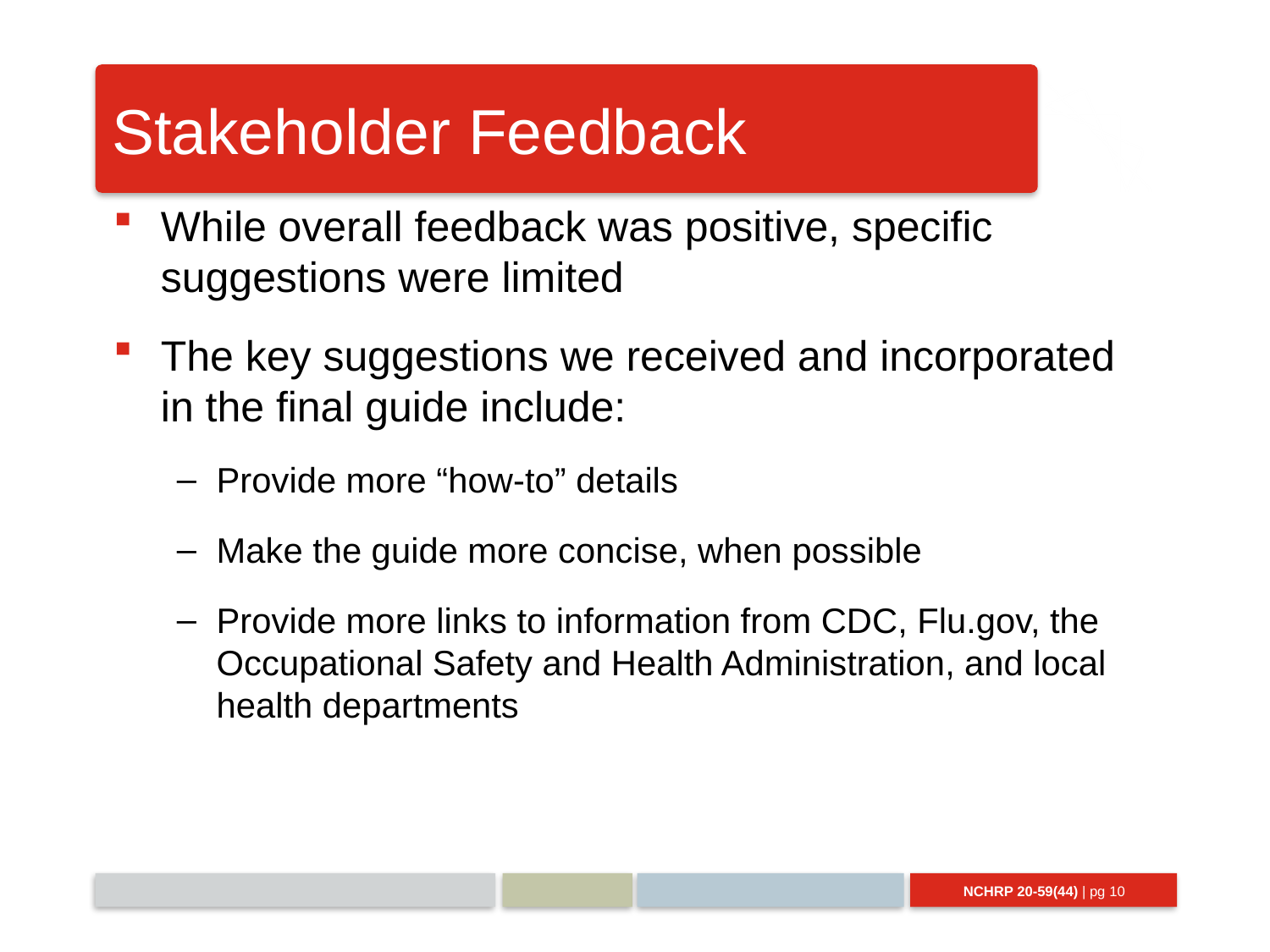

# Stakeholder Feedback
While overall feedback was positive, specific suggestions were limited
The key suggestions we received and incorporated in the final guide include:
Provide more “how-to” details
Make the guide more concise, when possible
Provide more links to information from CDC, Flu.gov, the Occupational Safety and Health Administration, and local health departments